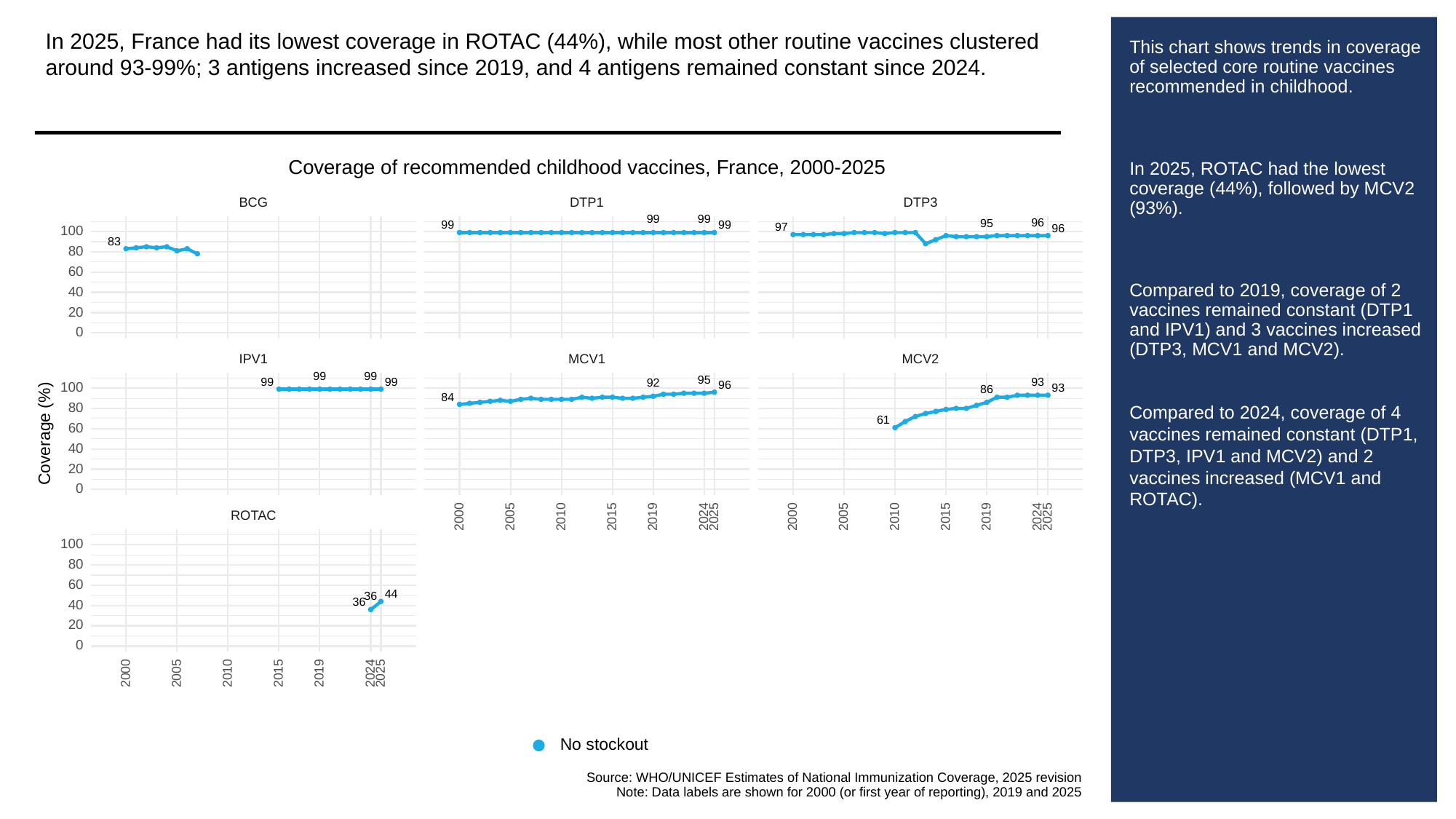

In 2025, France had its lowest coverage in ROTAC (44%), while most other routine vaccines clustered around 93-99%; 3 antigens increased since 2019, and 4 antigens remained constant since 2024.
# This chart shows trends in coverage of selected core routine vaccines recommended in childhood.

In 2025, ROTAC had the lowest coverage (44%), followed by MCV2 (93%).

Compared to 2019, coverage of 2 vaccines remained constant (DTP1 and IPV1) and 3 vaccines increased (DTP3, MCV1 and MCV2).

Compared to 2024, coverage of 4 vaccines remained constant (DTP1, DTP3, IPV1 and MCV2) and 2 vaccines increased (MCV1 and ROTAC).

Coverage of recommended childhood vaccines, France, 2000-2025
BCG
DTP3
DTP1
99
99

96
95

99
99
97
96
100

83

80

60

40

20

0

MCV1
MCV2
IPV1
99
99

95

99
99
93
92
96
100
93
86

84

80

61

60

Coverage (%)

40

20

0

ROTAC
2000
2005
2010
2015
2019
2024
2025
2000
2005
2010
2015
2019
2024
2025

100

80

60

44
36

36

40

20

0

2000
2005
2010
2015
2019
2024
2025
No stockout

Source: WHO/UNICEF Estimates of National Immunization Coverage, 2025 revision
Note: Data labels are shown for 2000 (or first year of reporting), 2019 and 2025